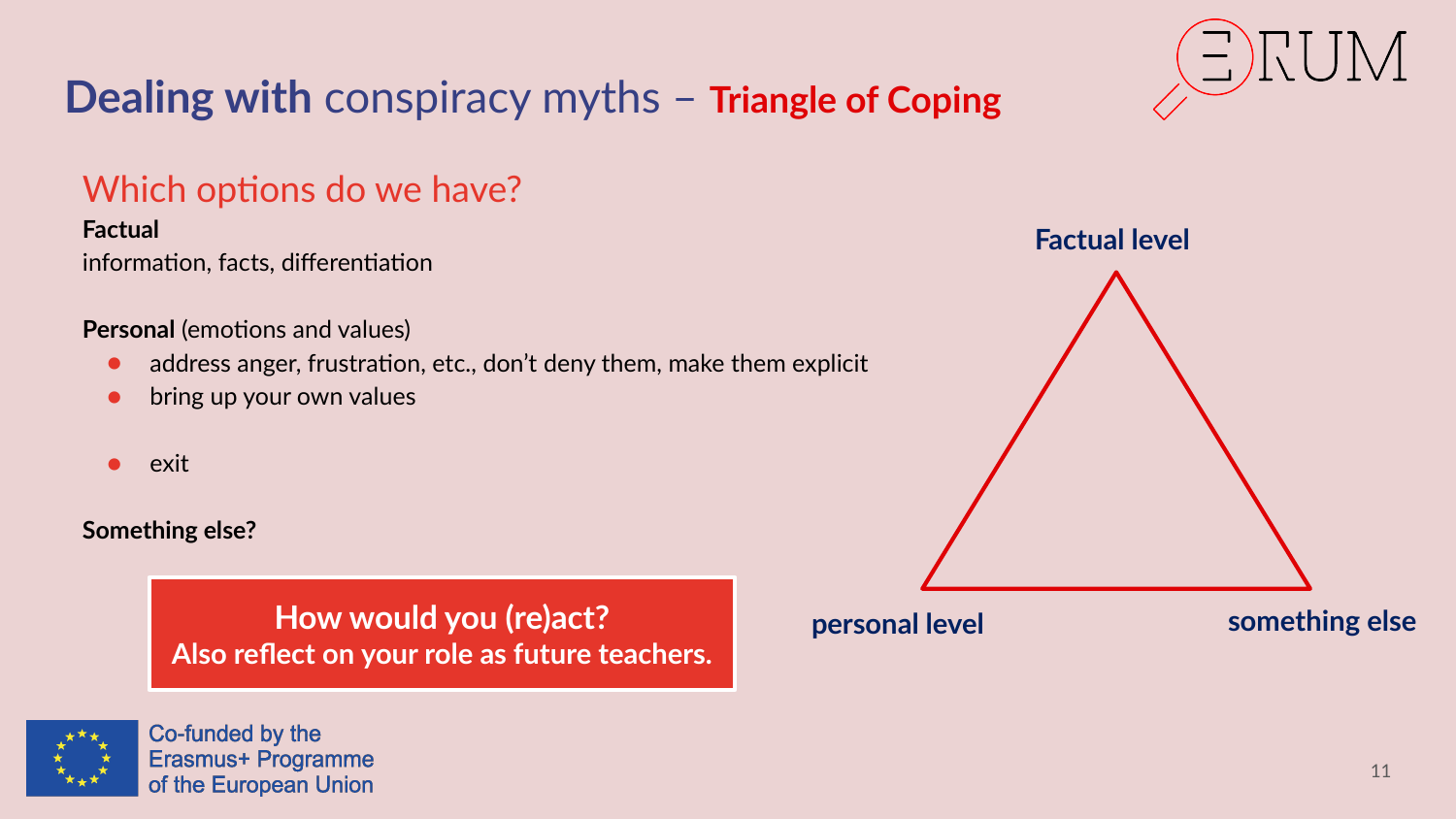

# Dealing with conspiracy myths – Triangle of Coping
Which options do we have?
Factual
information, facts, differentiation

Personal (emotions and values)
address anger, frustration, etc., don’t deny them, make them explicit
bring up your own values

exit

Something else?
Factual level

something else
personal level
How would you (re)act?
Also reflect on your role as future teachers.
11